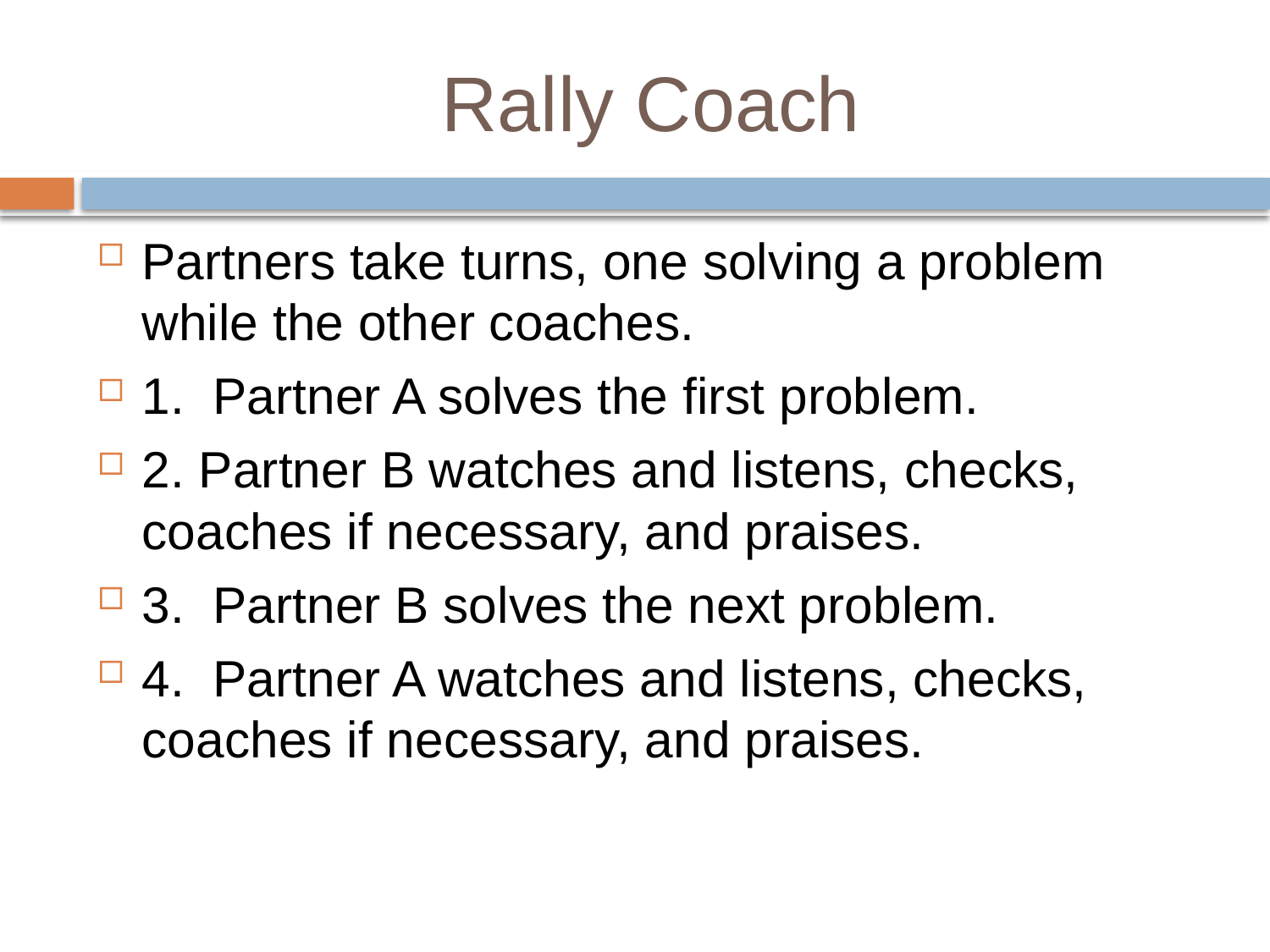

# Rally Coach
Partners take turns, one solving a problem while the other coaches.
1.  Partner A solves the first problem.
2. Partner B watches and listens, checks, coaches if necessary, and praises.
3.  Partner B solves the next problem.
4.  Partner A watches and listens, checks, coaches if necessary, and praises.